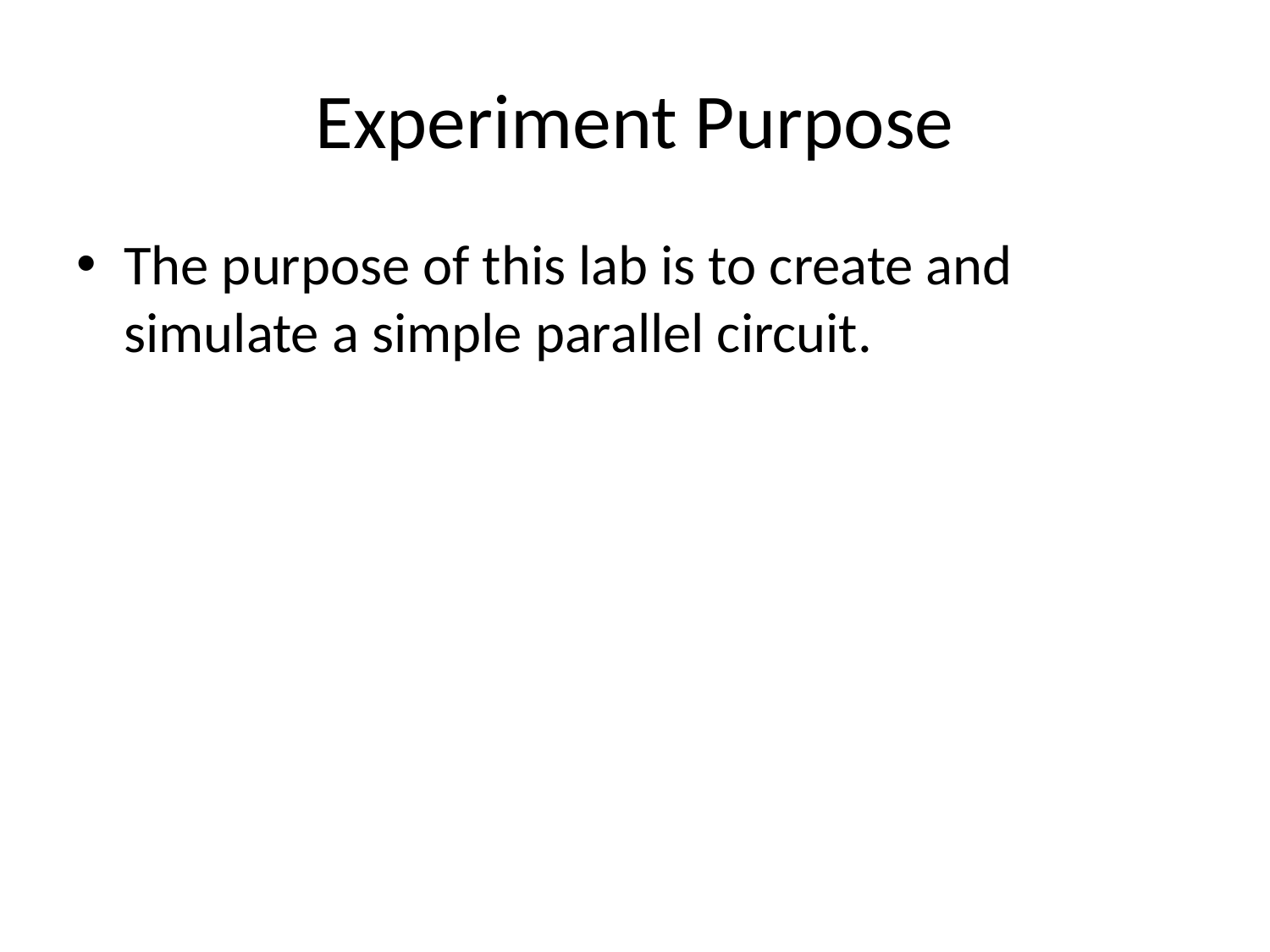

# Experiment Purpose
The purpose of this lab is to create and simulate a simple parallel circuit.